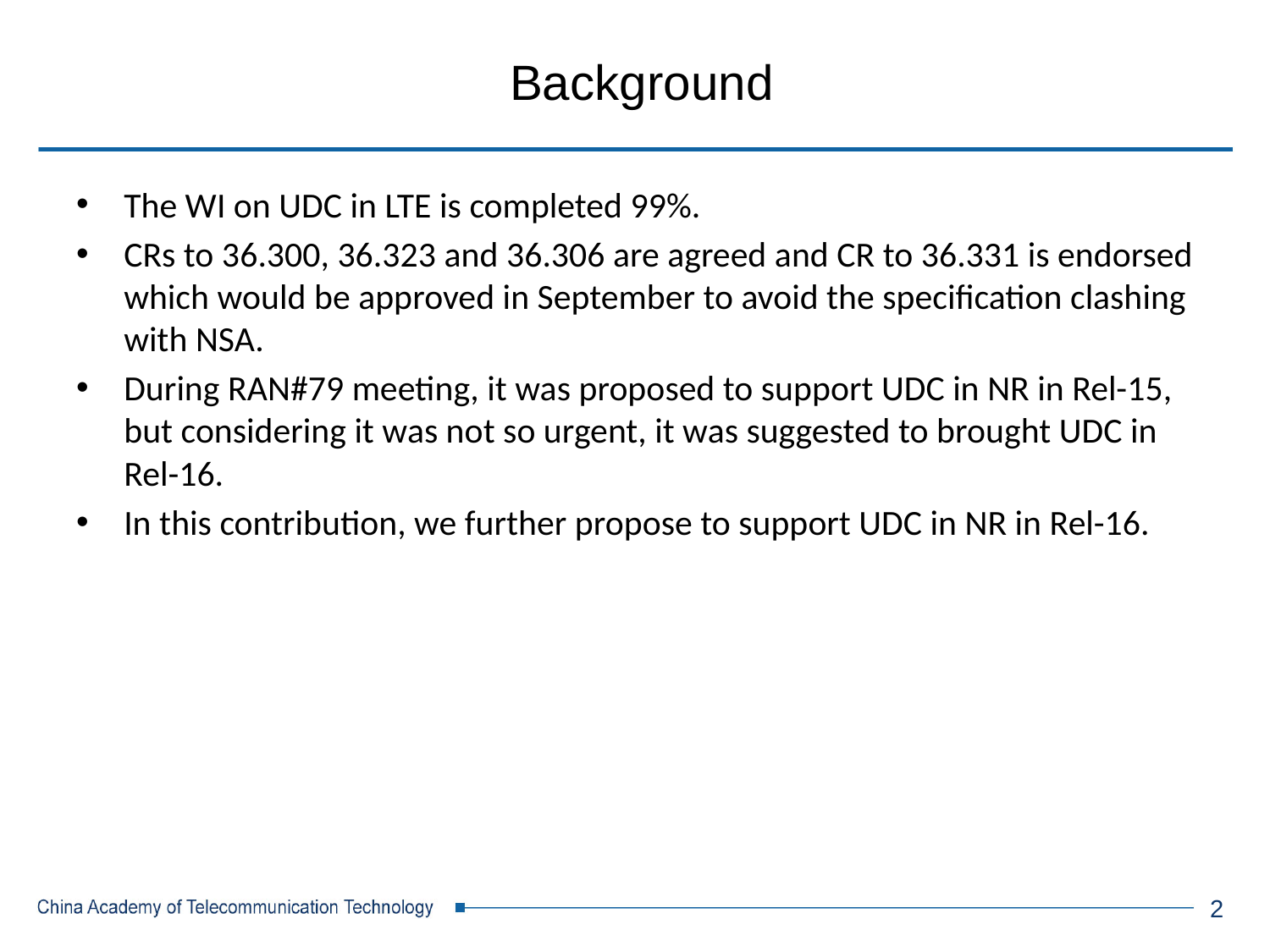

# Background
The WI on UDC in LTE is completed 99%.
CRs to 36.300, 36.323 and 36.306 are agreed and CR to 36.331 is endorsed which would be approved in September to avoid the specification clashing with NSA.
During RAN#79 meeting, it was proposed to support UDC in NR in Rel-15, but considering it was not so urgent, it was suggested to brought UDC in Rel-16.
In this contribution, we further propose to support UDC in NR in Rel-16.
2